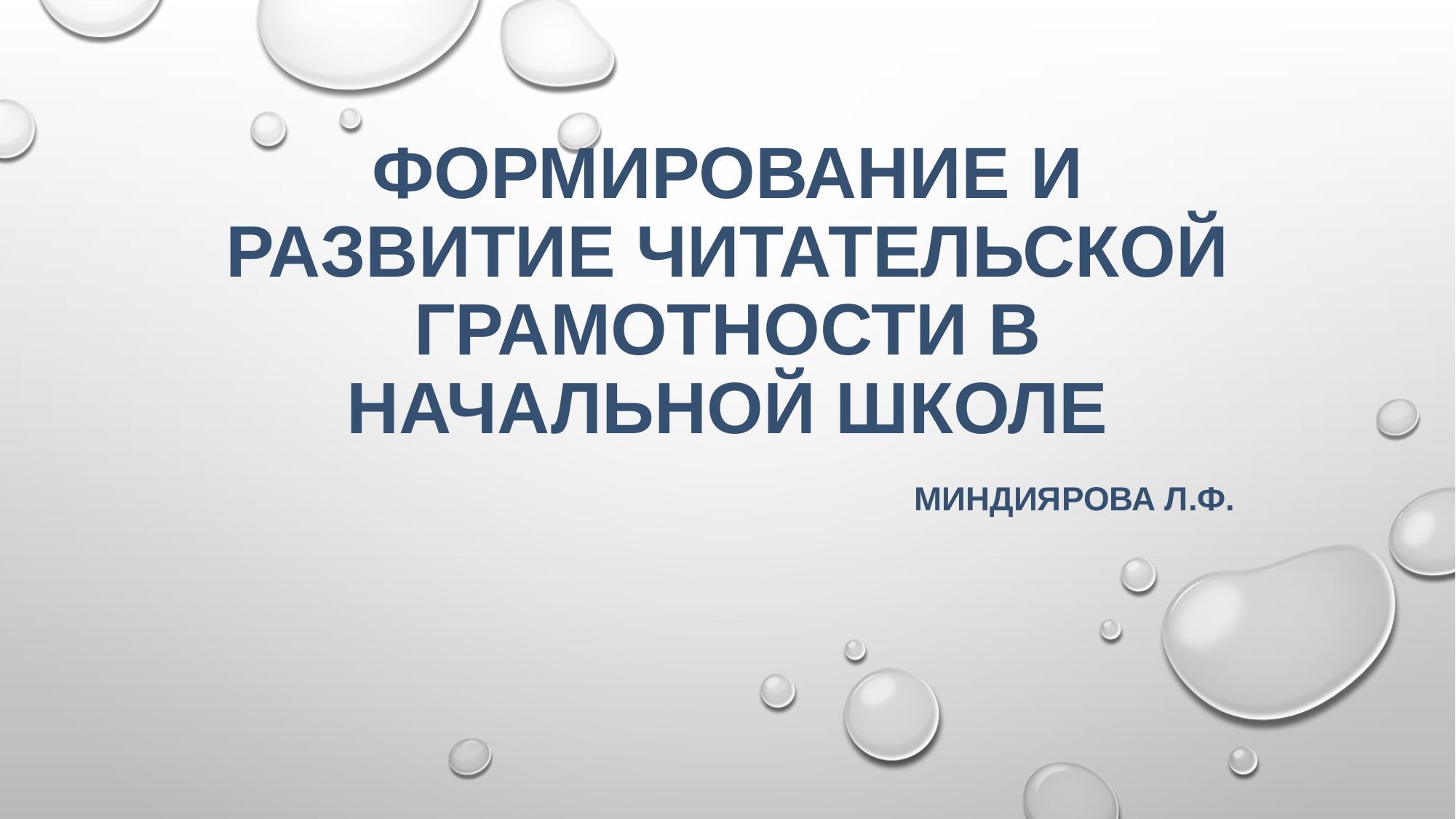

# Формирование и развитие читательской грамотности в начальной школе
Миндиярова Л.Ф.